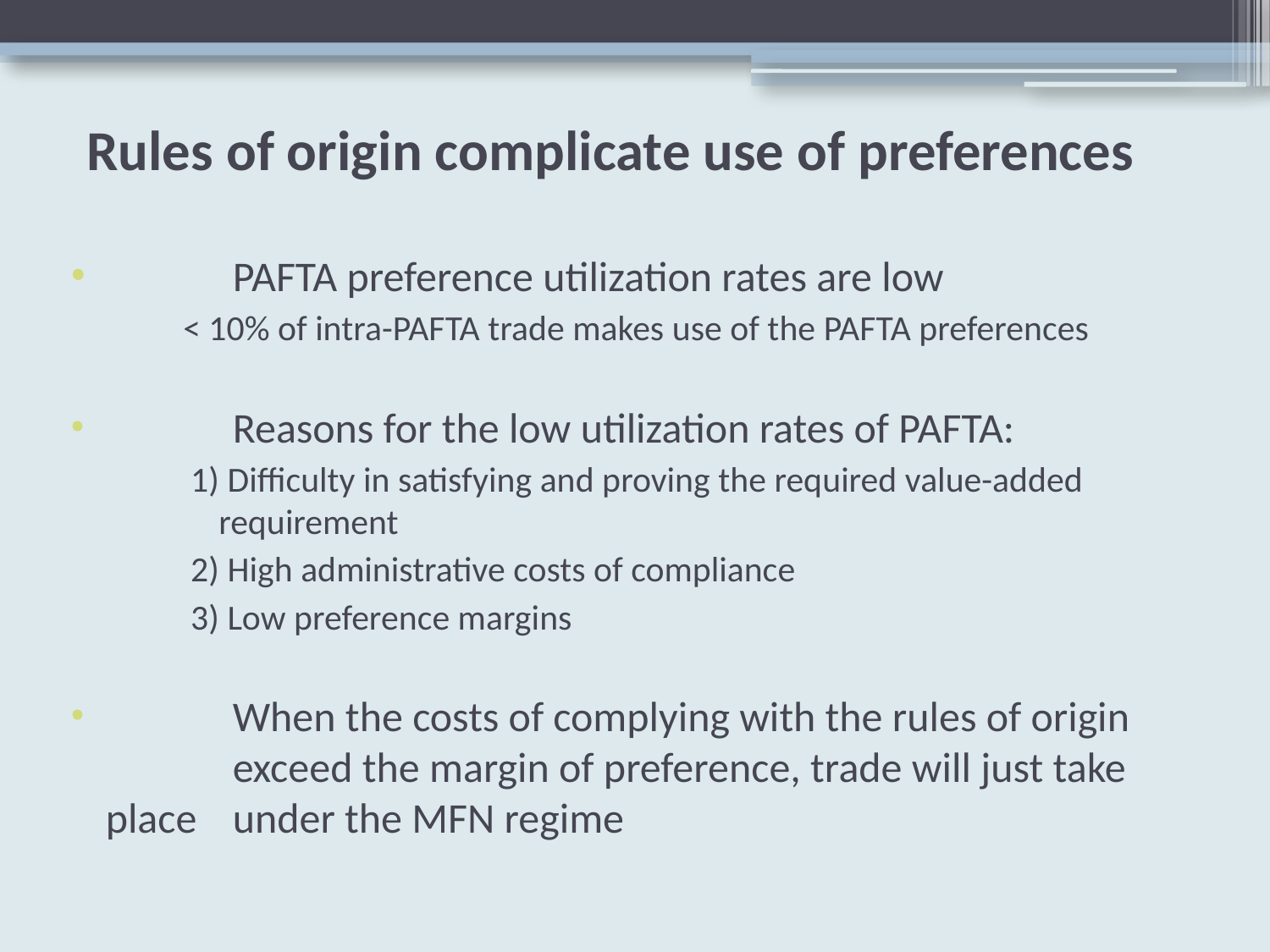

# Rules of origin complicate use of preferences
	PAFTA preference utilization rates are low
	< 10% of intra-PAFTA trade makes use of the PAFTA preferences

	Reasons for the low utilization rates of PAFTA:
1) Difficulty in satisfying and proving the required value-added requirement
2) High administrative costs of compliance
3) Low preference margins

	When the costs of complying with the rules of origin 	exceed the margin of preference, trade will just take place 	under the MFN regime